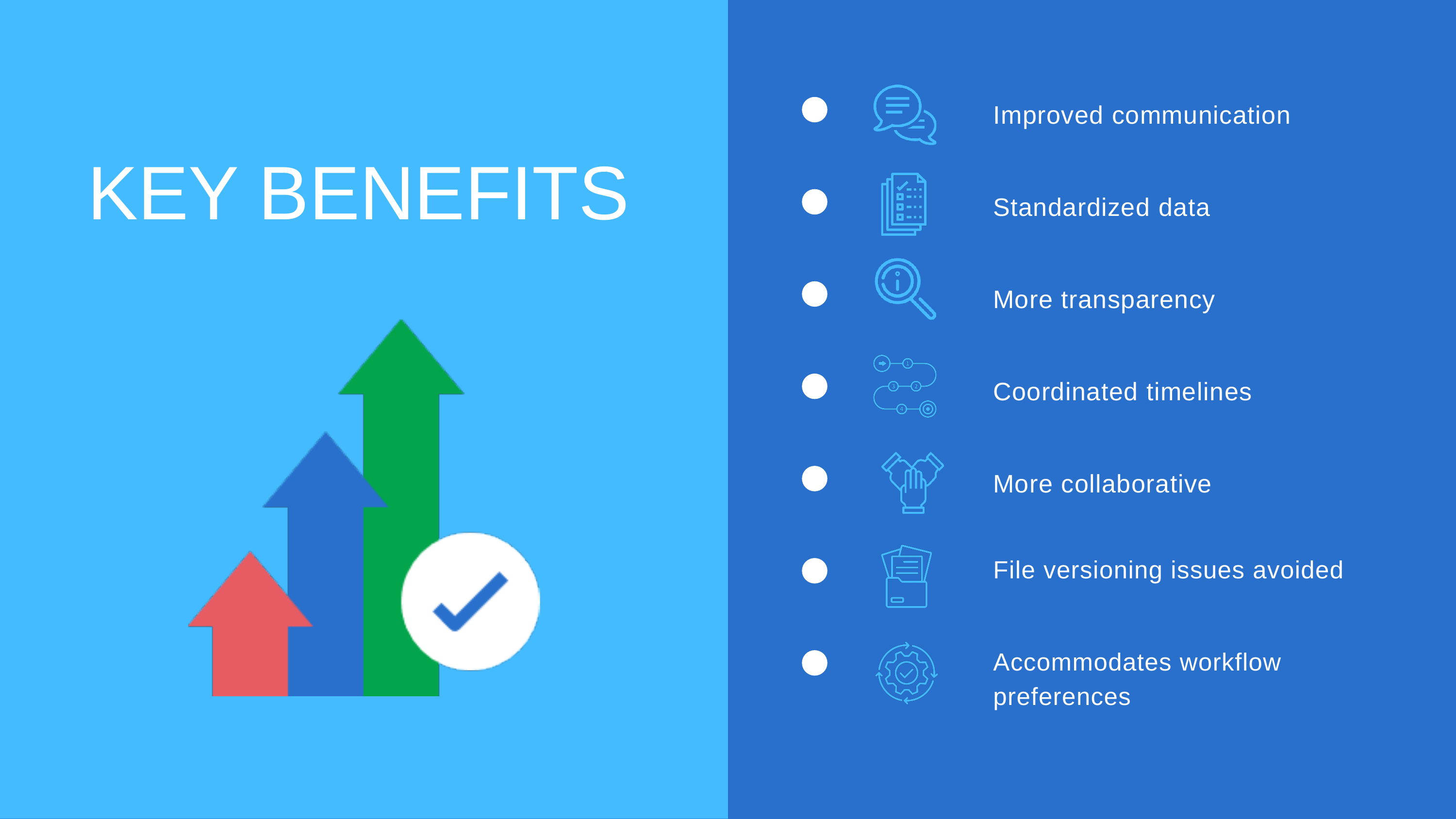

Improved communication

KEY BENEFITS

Standardized data

More transparency

Coordinated timelines

More collaborative

File versioning issues avoided

Accommodates workflow preferences